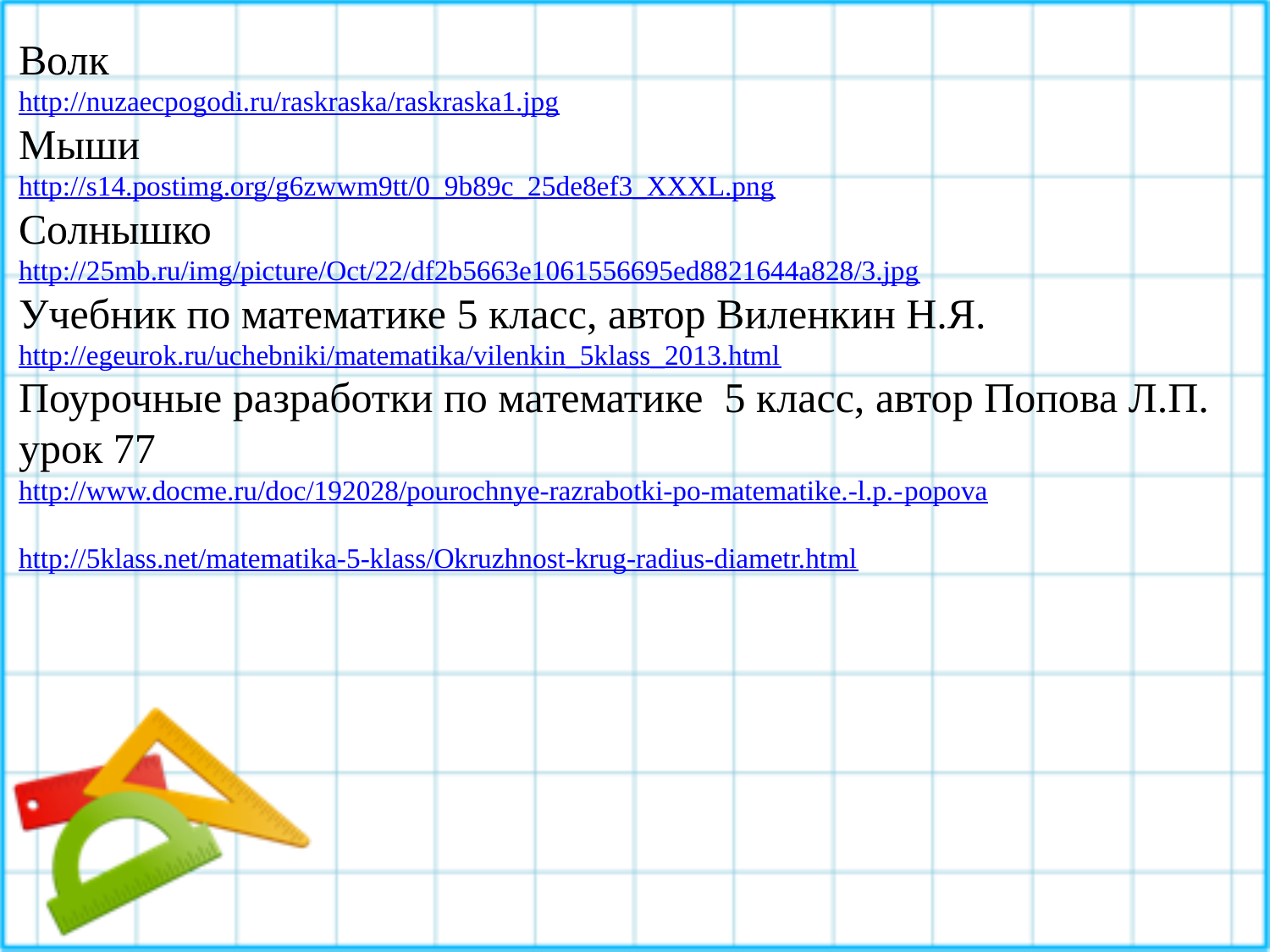

Волк
http://nuzaecpogodi.ru/raskraska/raskraska1.jpg
Мыши
http://s14.postimg.org/g6zwwm9tt/0_9b89c_25de8ef3_XXXL.png
Солнышко
http://25mb.ru/img/picture/Oct/22/df2b5663e1061556695ed8821644a828/3.jpg
Учебник по математике 5 класс, автор Виленкин Н.Я.
http://egeurok.ru/uchebniki/matematika/vilenkin_5klass_2013.html
Поурочные разработки по математике  5 класс, автор Попова Л.П.
урок 77
http://www.docme.ru/doc/192028/pourochnye-razrabotki-po-matematike.-l.p.-popova

http://5klass.net/matematika-5-klass/Okruzhnost-krug-radius-diametr.html